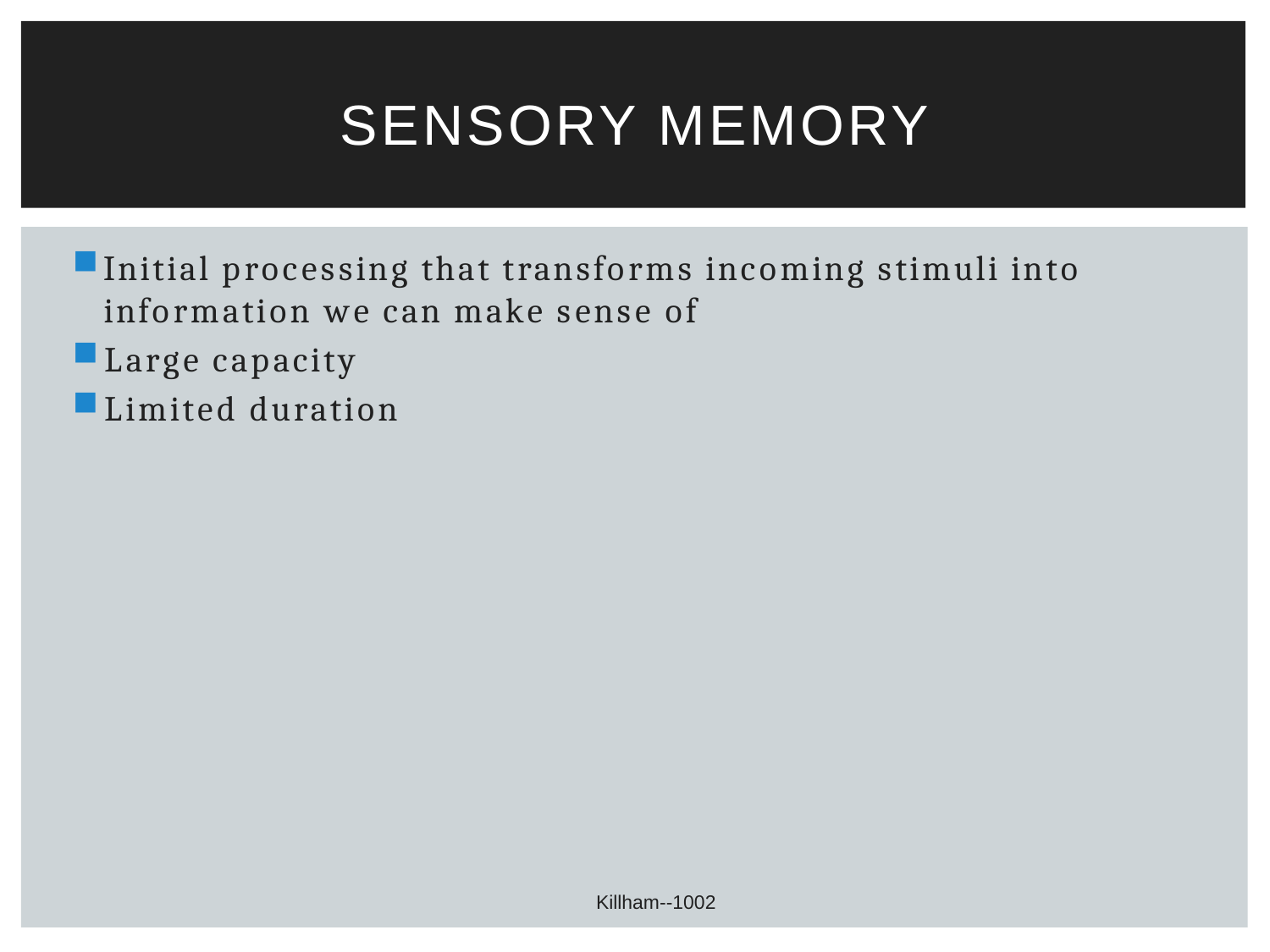

# Sensory Memory
Initial processing that transforms incoming stimuli into information we can make sense of
Large capacity
Limited duration

Killham--1002